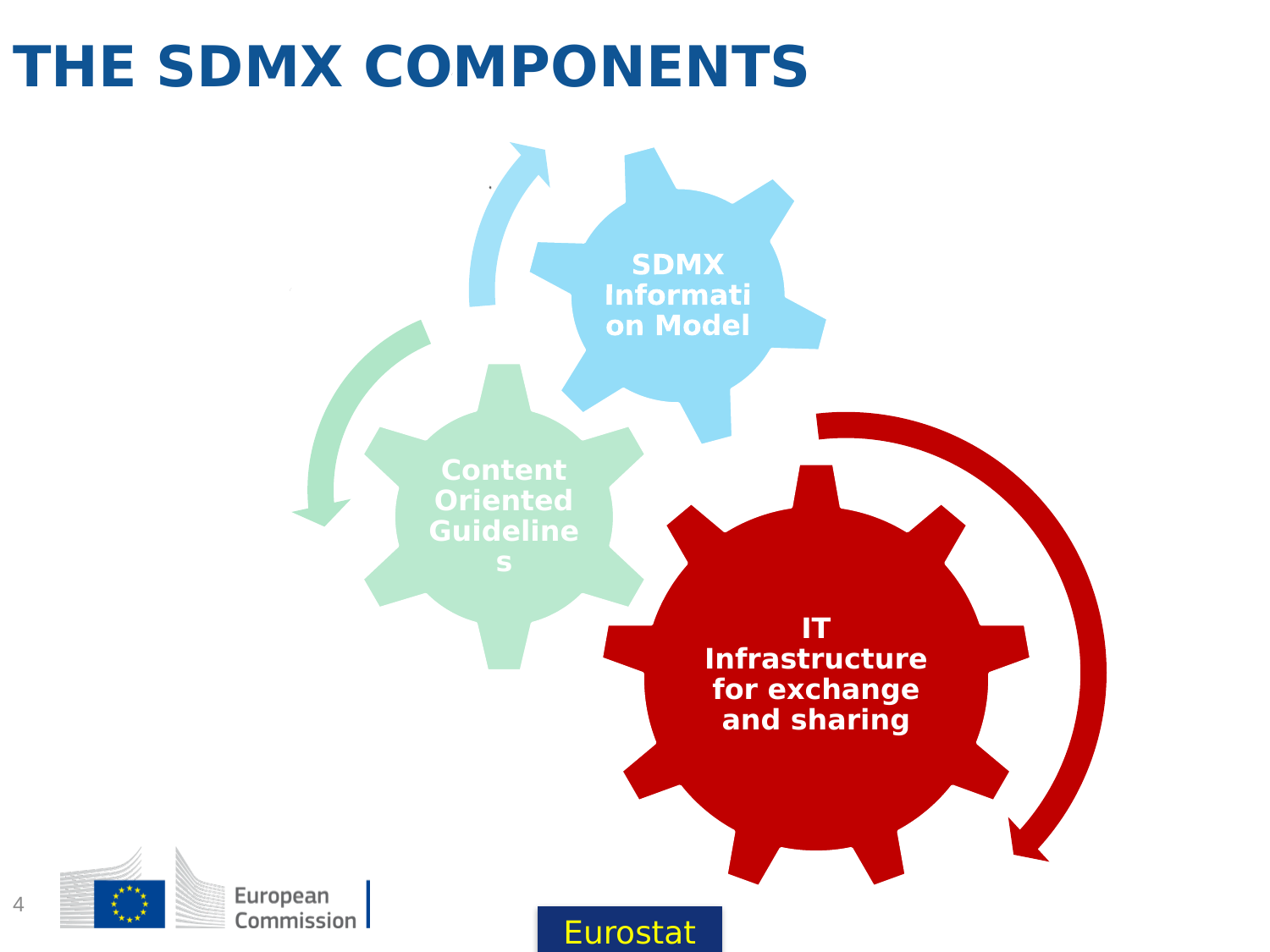

The SDMX Components
IT Infrastructure for exchange and sharing
Content Oriented Guidelines
SDMX Information Model
4
4